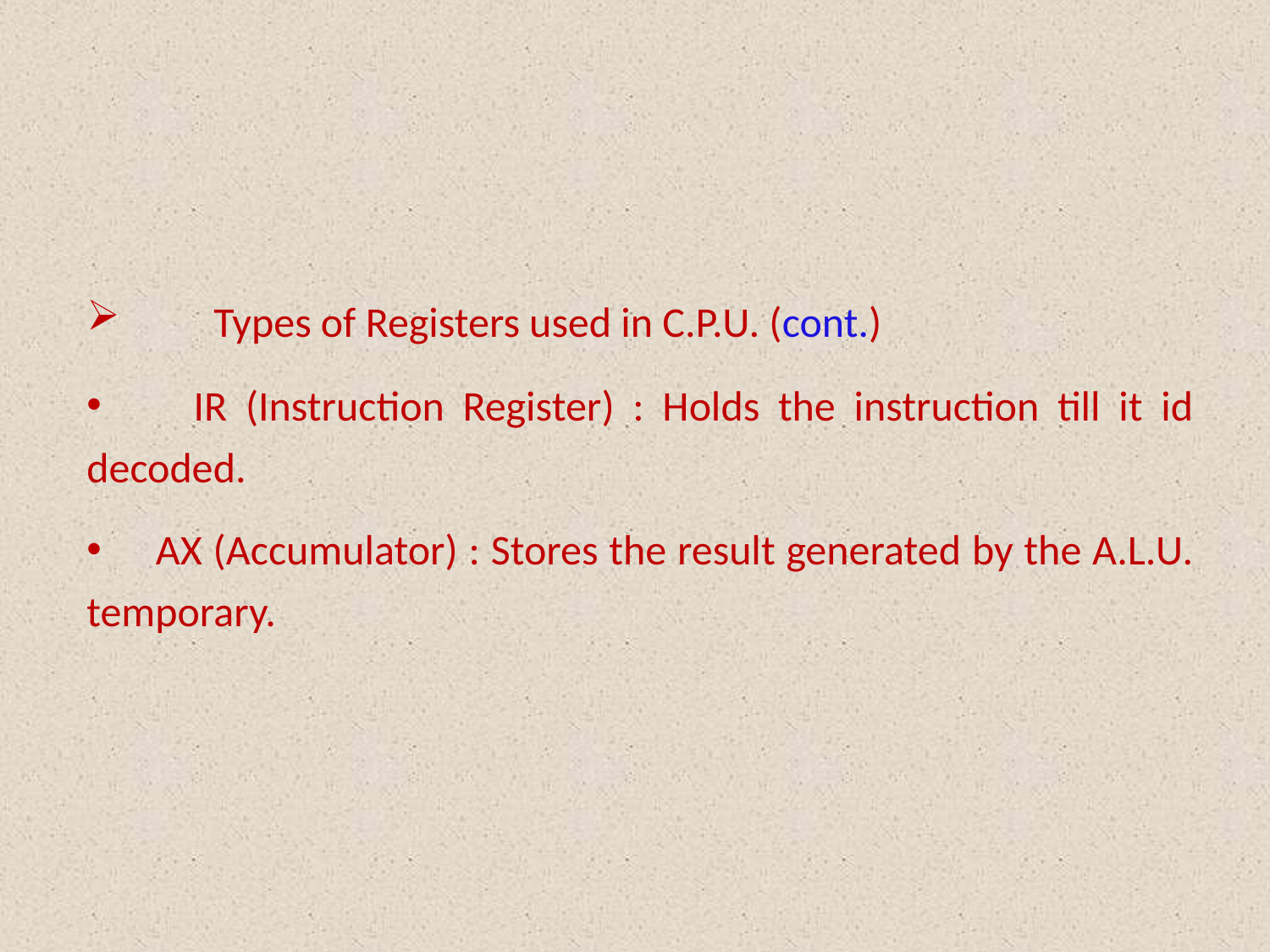

Types of Registers used in C.P.U. (cont.)
     IR (Instruction Register) : Holds the instruction till it id decoded.
     AX (Accumulator) : Stores the result generated by the A.L.U. temporary.